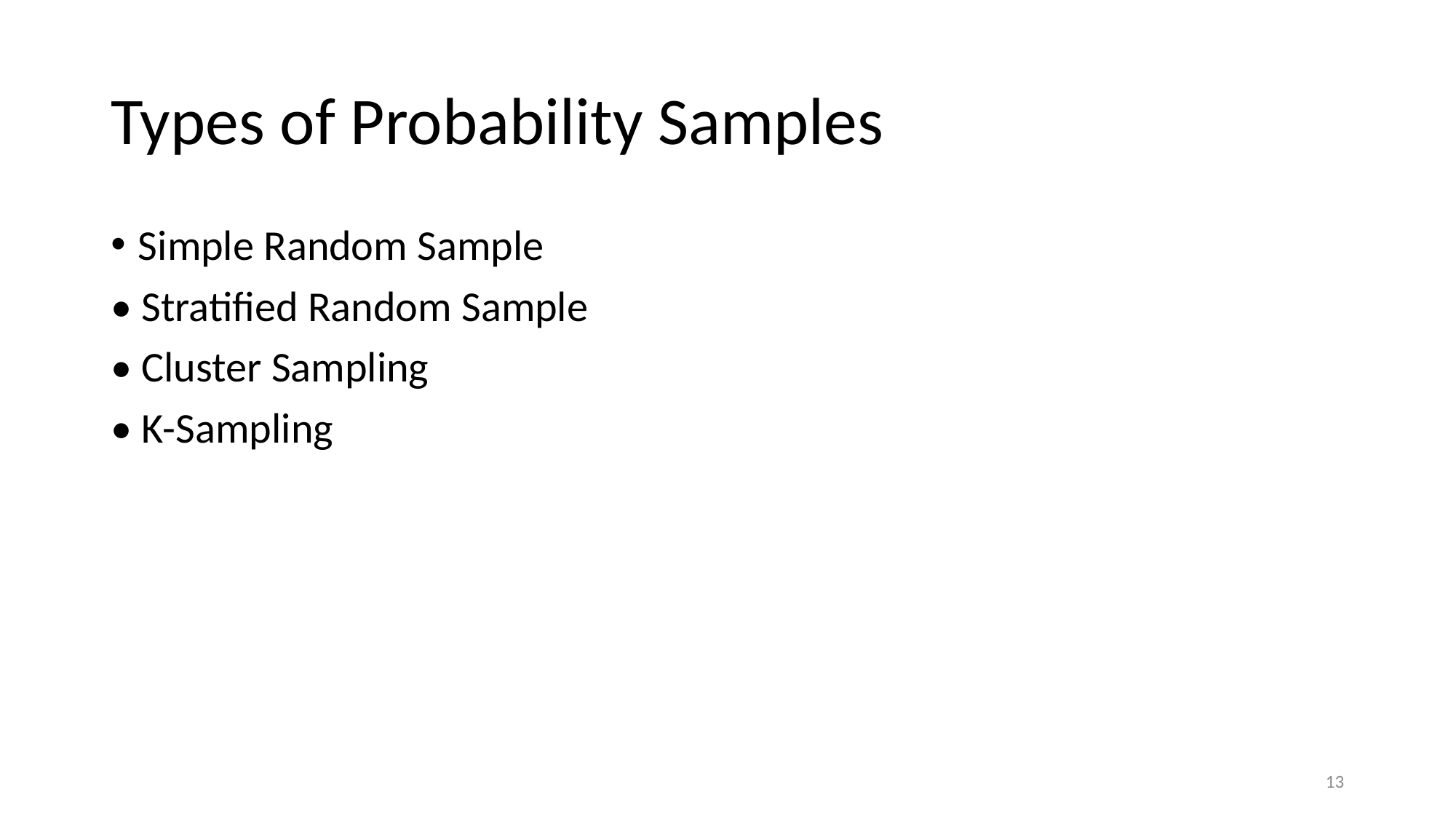

# Types of Probability Samples
Simple Random Sample
• Stratified Random Sample
• Cluster Sampling
• K-Sampling

13